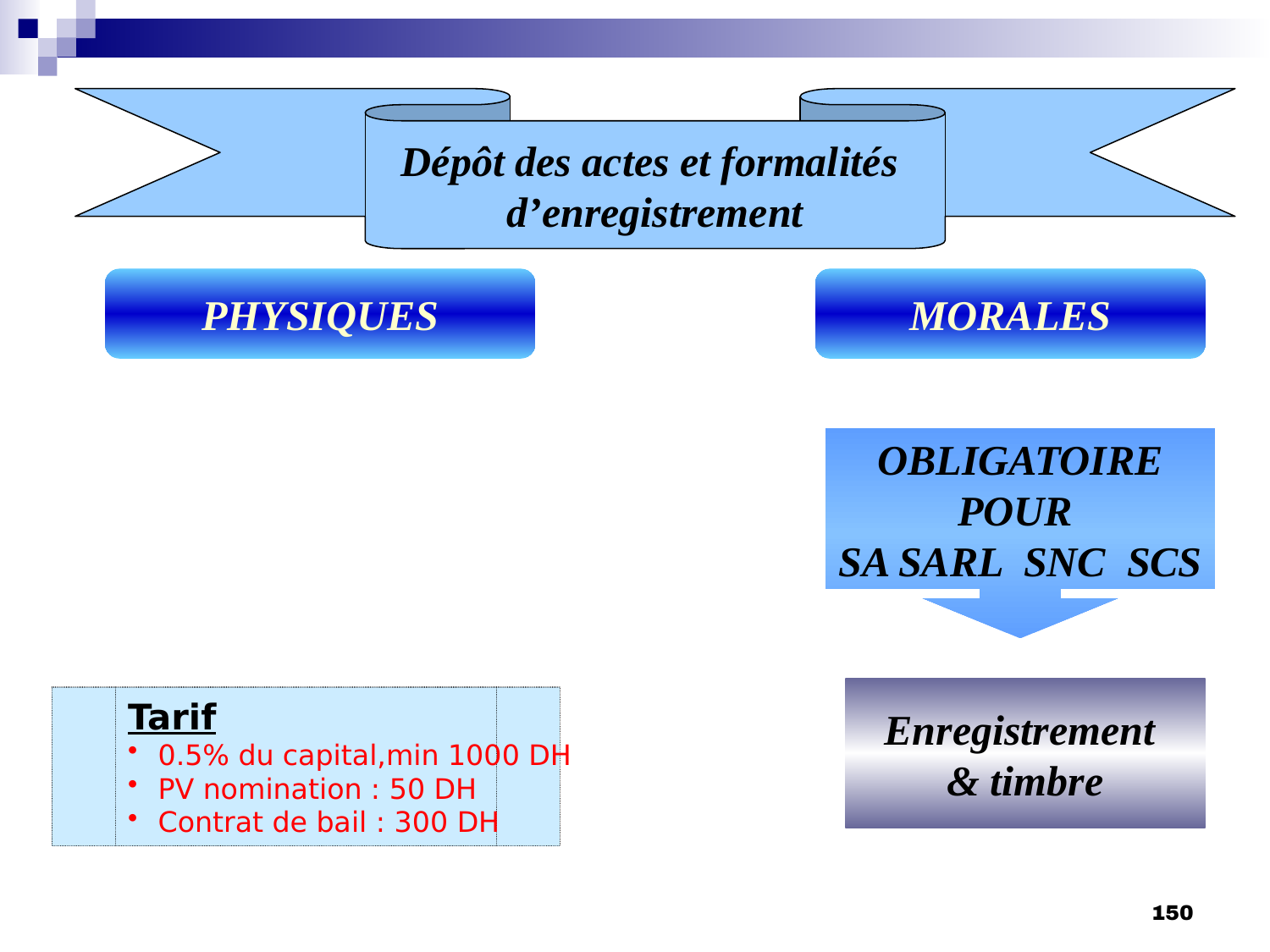

Dépôt des actes et formalités
d’enregistrement
PHYSIQUES
MORALES
OBLIGATOIRE
POUR
SA SARL  SNC  SCS
Enregistrement
& timbre
Tarif
0.5% du capital,min 1000 DH
PV nomination : 50 DH
Contrat de bail : 300 DH
150